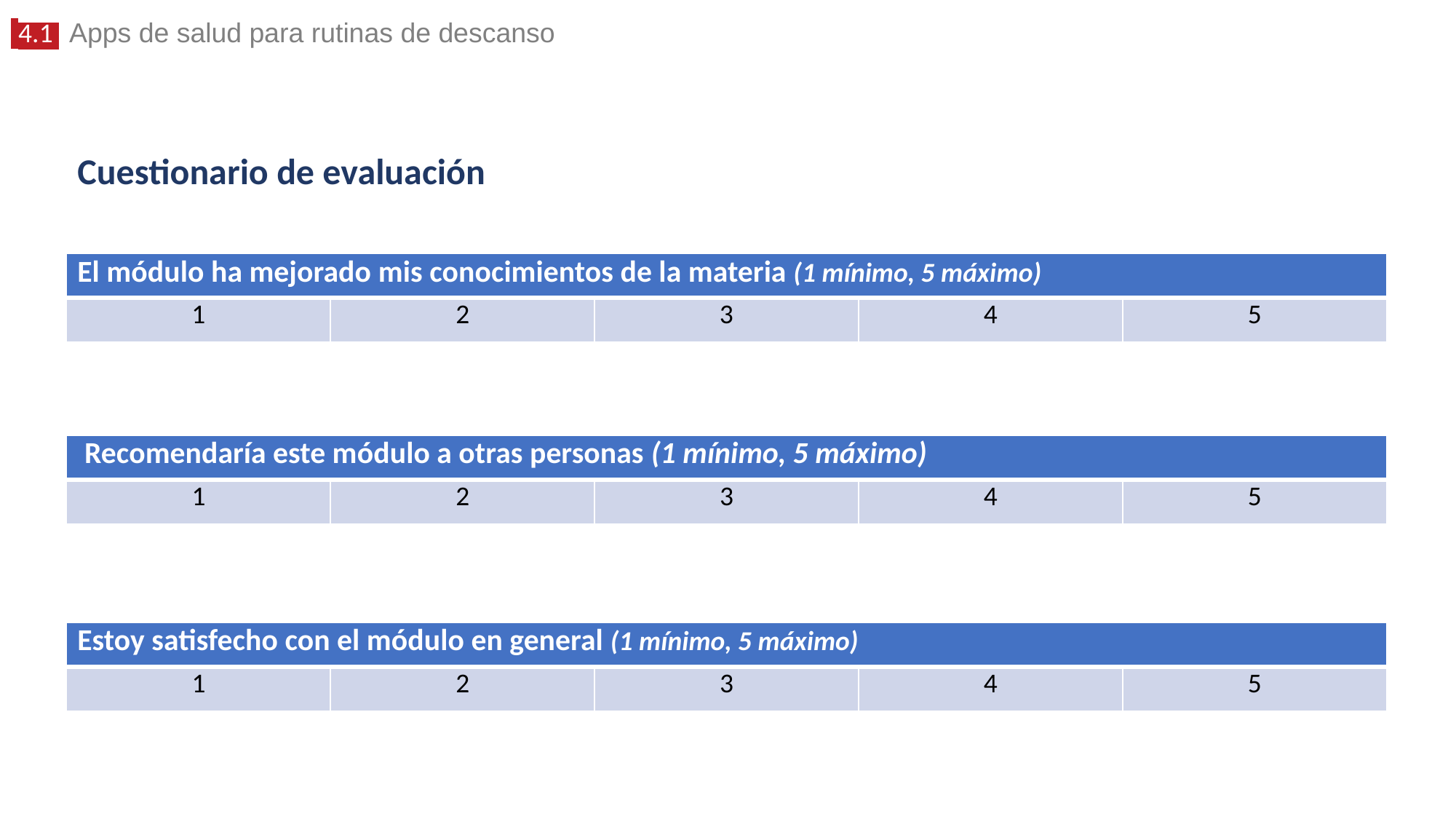

# Cuestionario de evaluación
| El módulo ha mejorado mis conocimientos de la materia (1 mínimo, 5 máximo) |  |  |  |  |
| --- | --- | --- | --- | --- |
| 1 | 2 | 3 | 4 | 5 |
| Recomendaría este módulo a otras personas (1 mínimo, 5 máximo) |  |  |  |  |
| --- | --- | --- | --- | --- |
| 1 | 2 | 3 | 4 | 5 |
| Estoy satisfecho con el módulo en general (1 mínimo, 5 máximo) |  |  |  |  |
| --- | --- | --- | --- | --- |
| 1 | 2 | 3 | 4 | 5 |